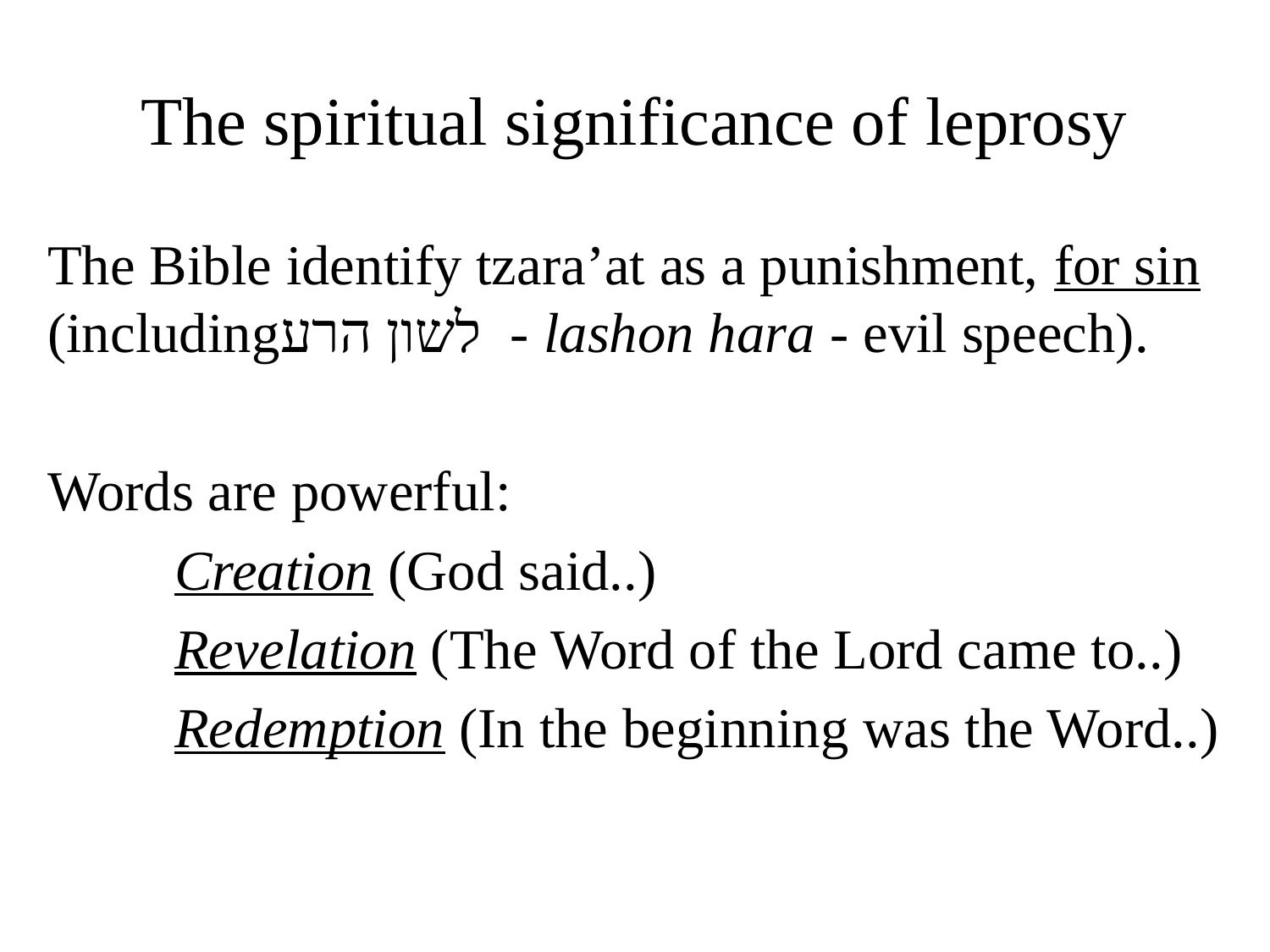

# The spiritual significance of leprosy
The Bible identify tzara’at as a punishment, for sin (includingלשון הרע  - lashon hara - evil speech).

Words are powerful:
	Creation (God said..)
	Revelation (The Word of the Lord came to..)
	Redemption (In the beginning was the Word..)